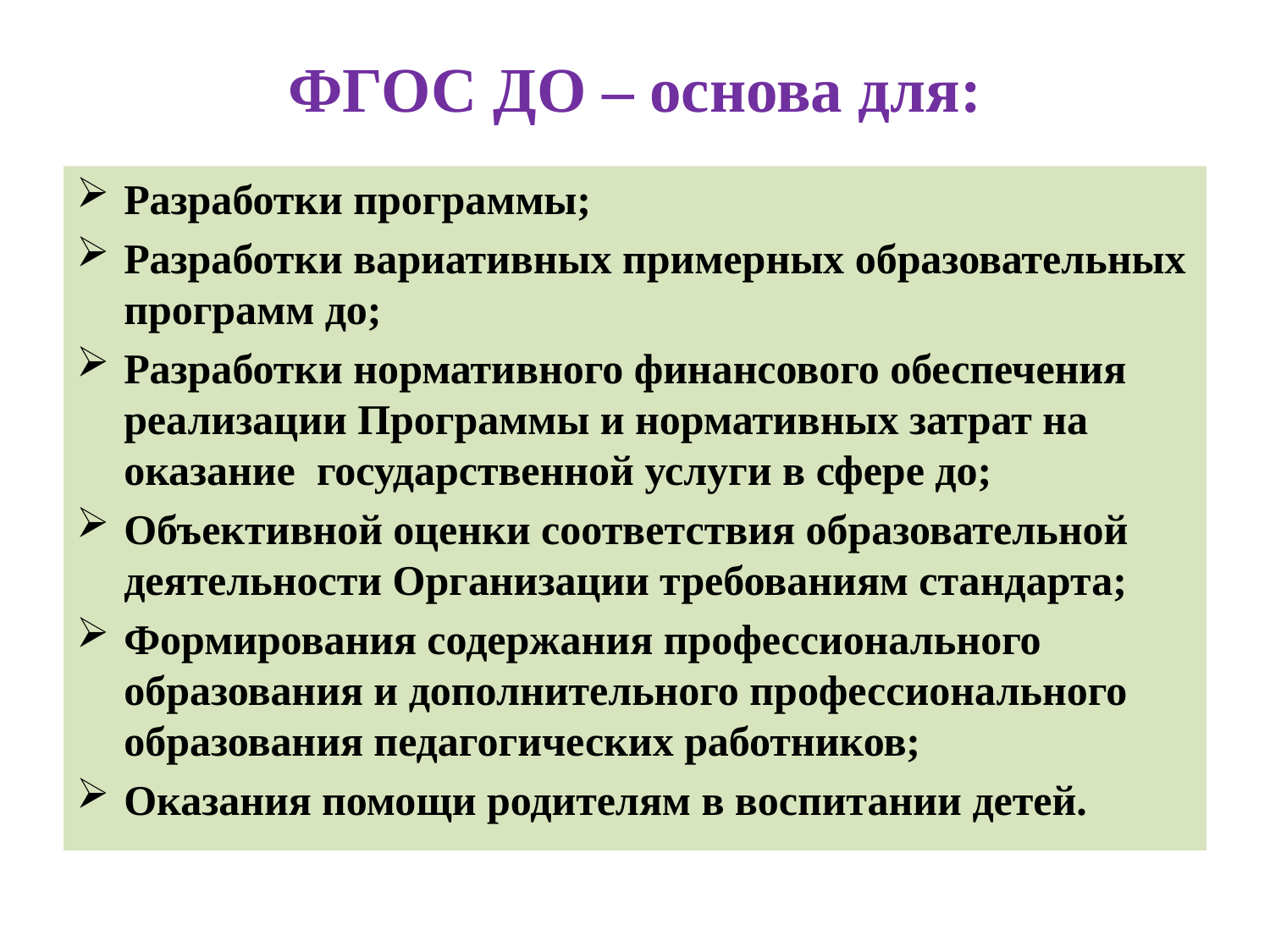

# ФГОС ДО – основа для:
Разработки программы;
Разработки вариативных примерных образовательных программ до;
Разработки нормативного финансового обеспечения реализации Программы и нормативных затрат на оказание  государственной услуги в сфере до;
Объективной оценки соответствия образовательной деятельности Организации требованиям стандарта;
Формирования содержания профессионального образования и дополнительного профессионального образования педагогических работников;
Оказания помощи родителям в воспитании детей.